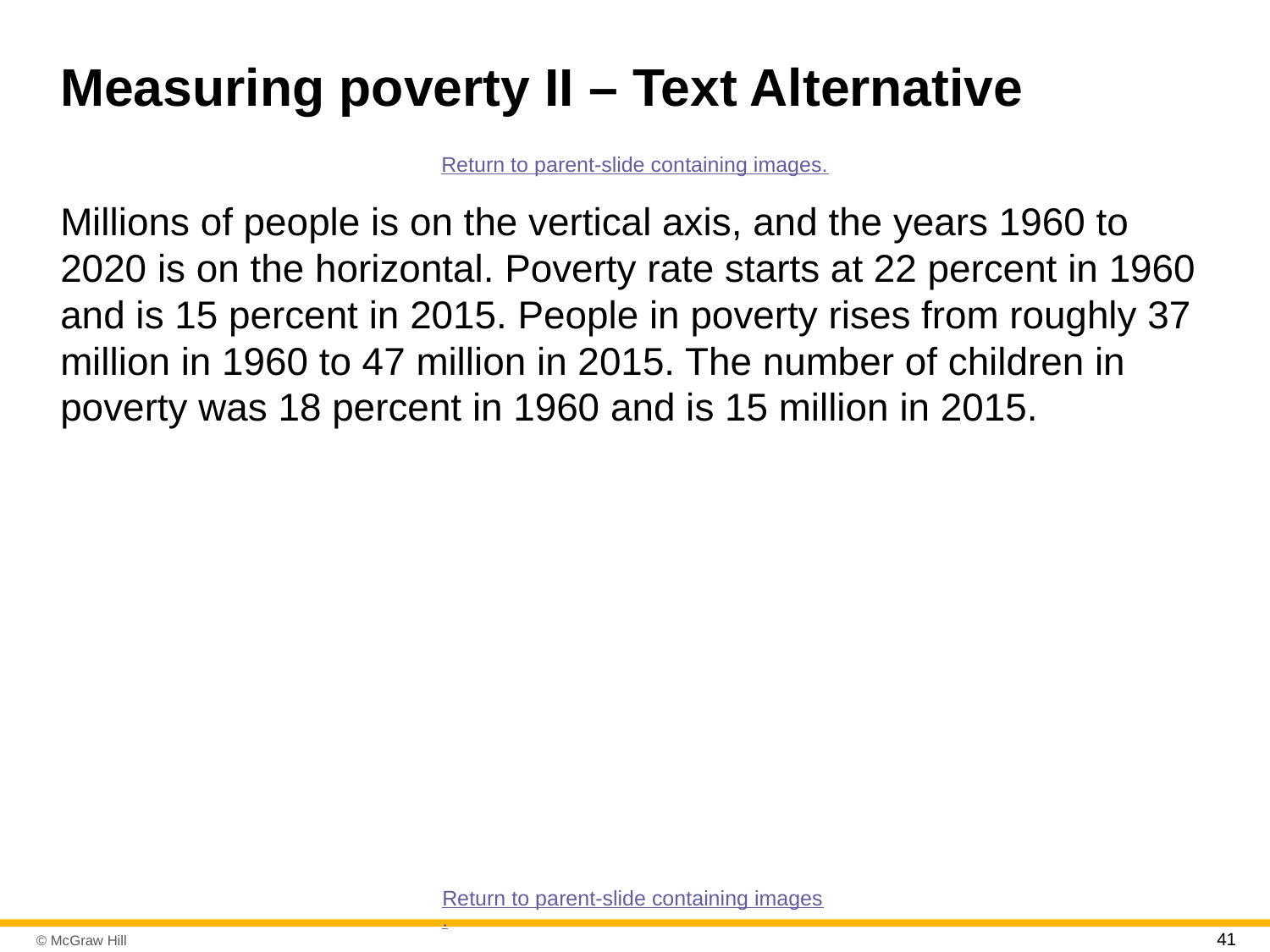

# Measuring poverty II – Text Alternative
Return to parent-slide containing images.
Millions of people is on the vertical axis, and the years 1960 to 2020 is on the horizontal. Poverty rate starts at 22 percent in 1960 and is 15 percent in 2015. People in poverty rises from roughly 37 million in 1960 to 47 million in 2015. The number of children in poverty was 18 percent in 1960 and is 15 million in 2015.
Return to parent-slide containing images.